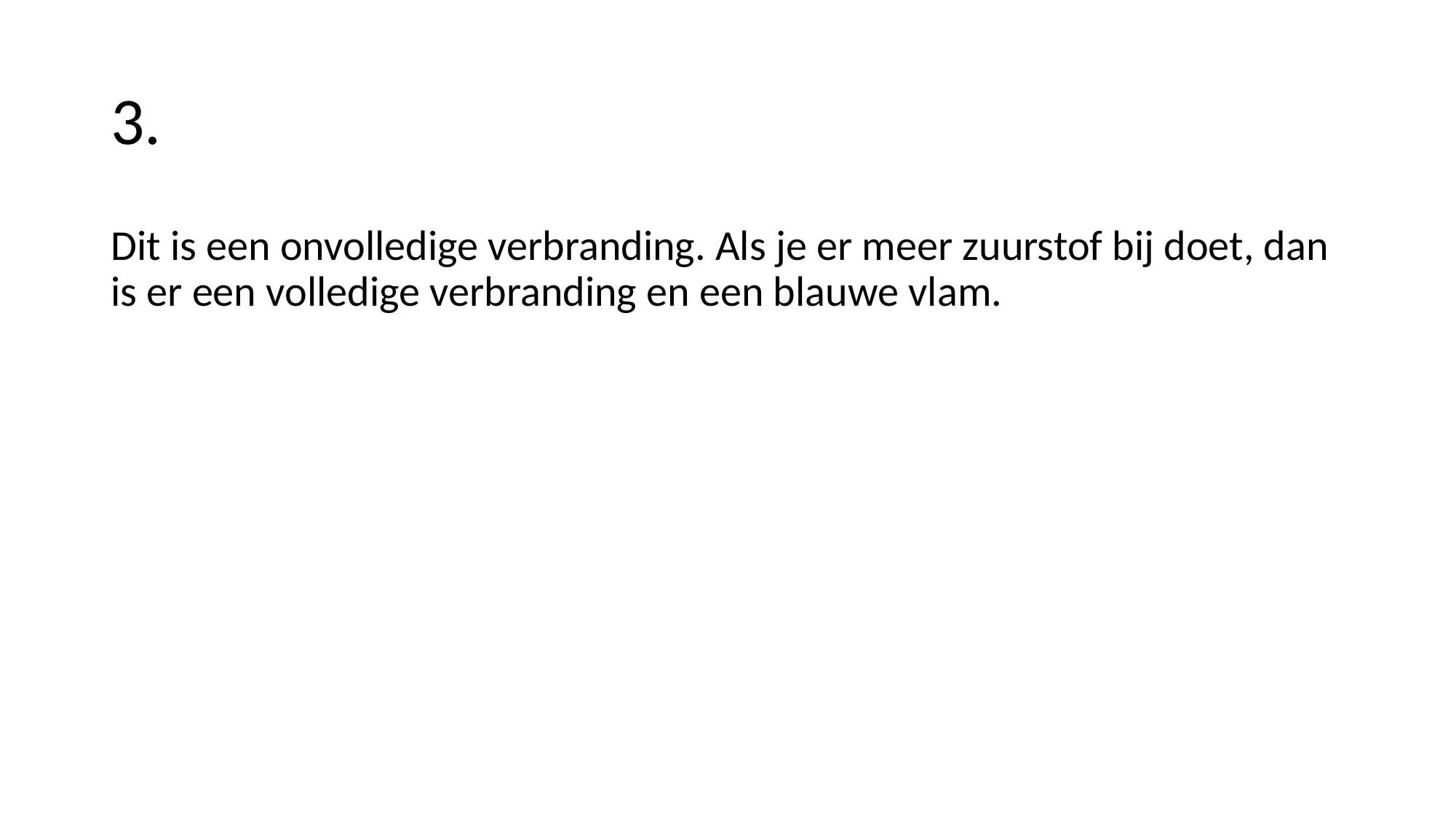

# 3.
Dit is een onvolledige verbranding. Als je er meer zuurstof bij doet, dan is er een volledige verbranding en een blauwe vlam.